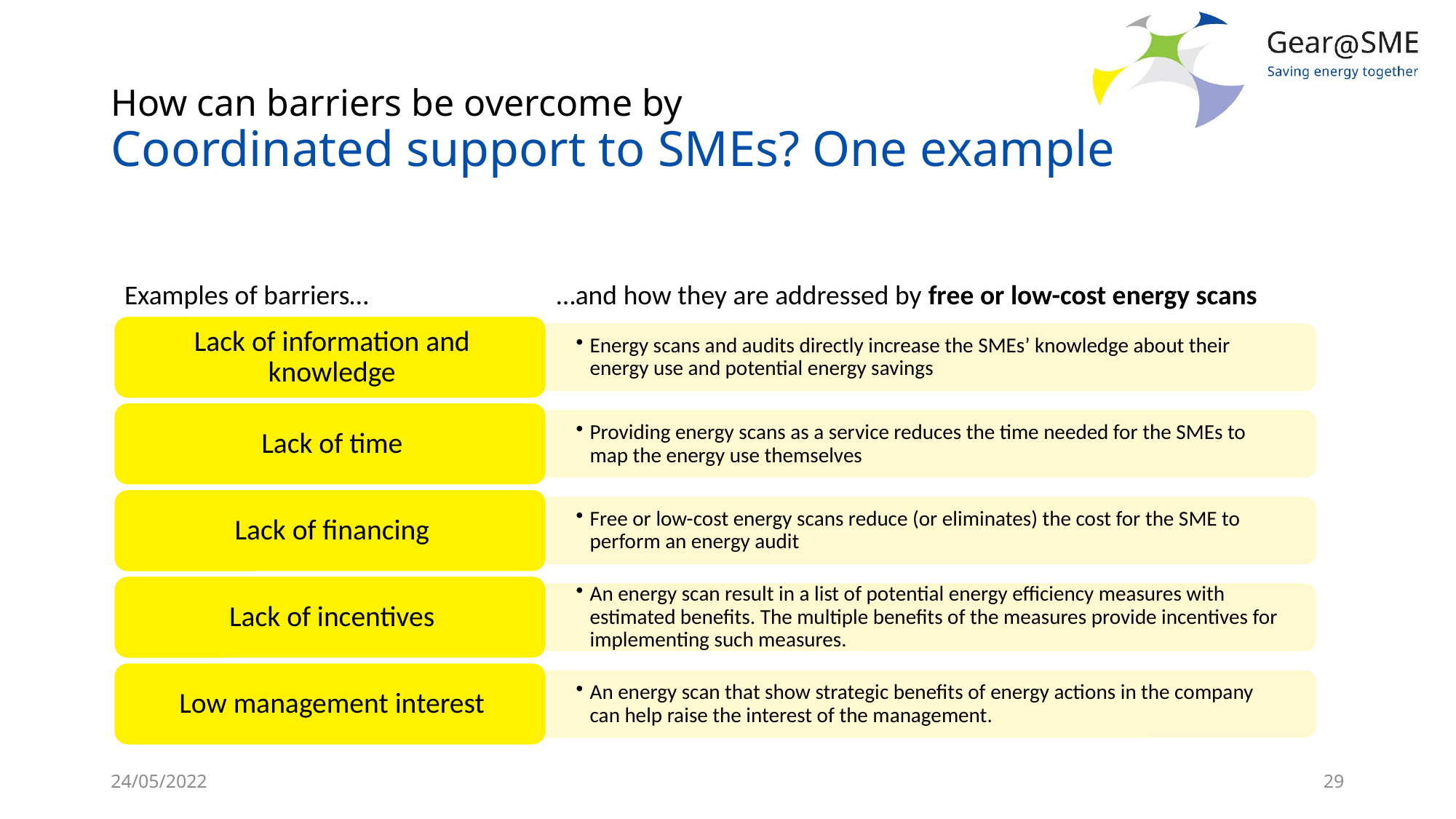

# How can barriers be overcome by Coordinated support to SMEs? One example
Examples of barriers…
…and how they are addressed by free or low-cost energy scans
Energy scans and audits directly increase the SMEs’ knowledge about their energy use and potential energy savings
Lack of information and knowledge
Providing energy scans as a service reduces the time needed for the SMEs to map the energy use themselves
Lack of time
Free or low-cost energy scans reduce (or eliminates) the cost for the SME to perform an energy audit
Lack of financing
An energy scan result in a list of potential energy efficiency measures with estimated benefits. The multiple benefits of the measures provide incentives for implementing such measures.
Lack of incentives
An energy scan that show strategic benefits of energy actions in the company can help raise the interest of the management.
Low management interest

24/05/2022
29